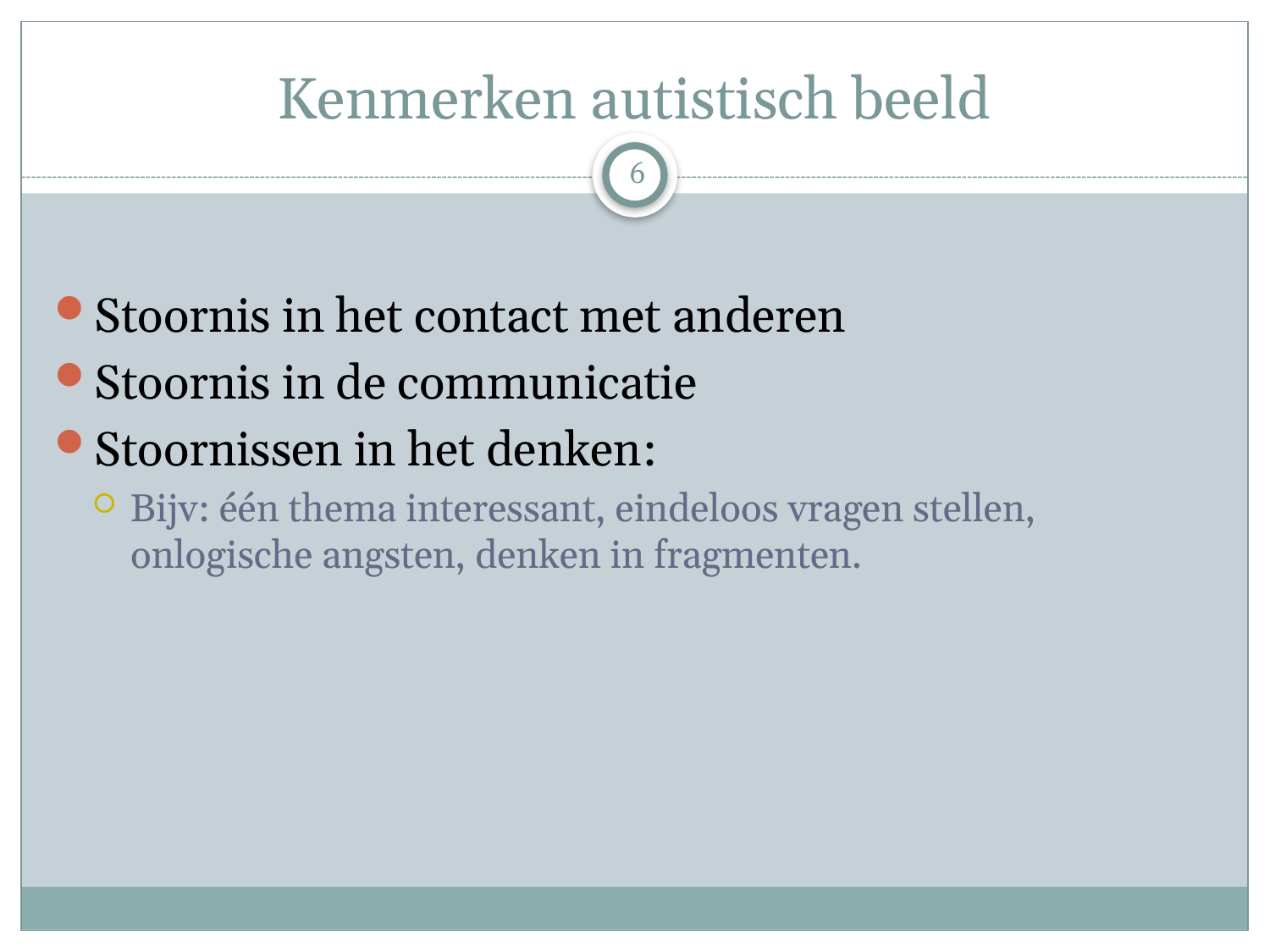

# Kenmerken autistisch beeld
6

Stoornis in het contact met anderen
Stoornis in de communicatie
Stoornissen in het denken:
Bijv: één thema interessant, eindeloos vragen stellen, onlogische angsten, denken in fragmenten.